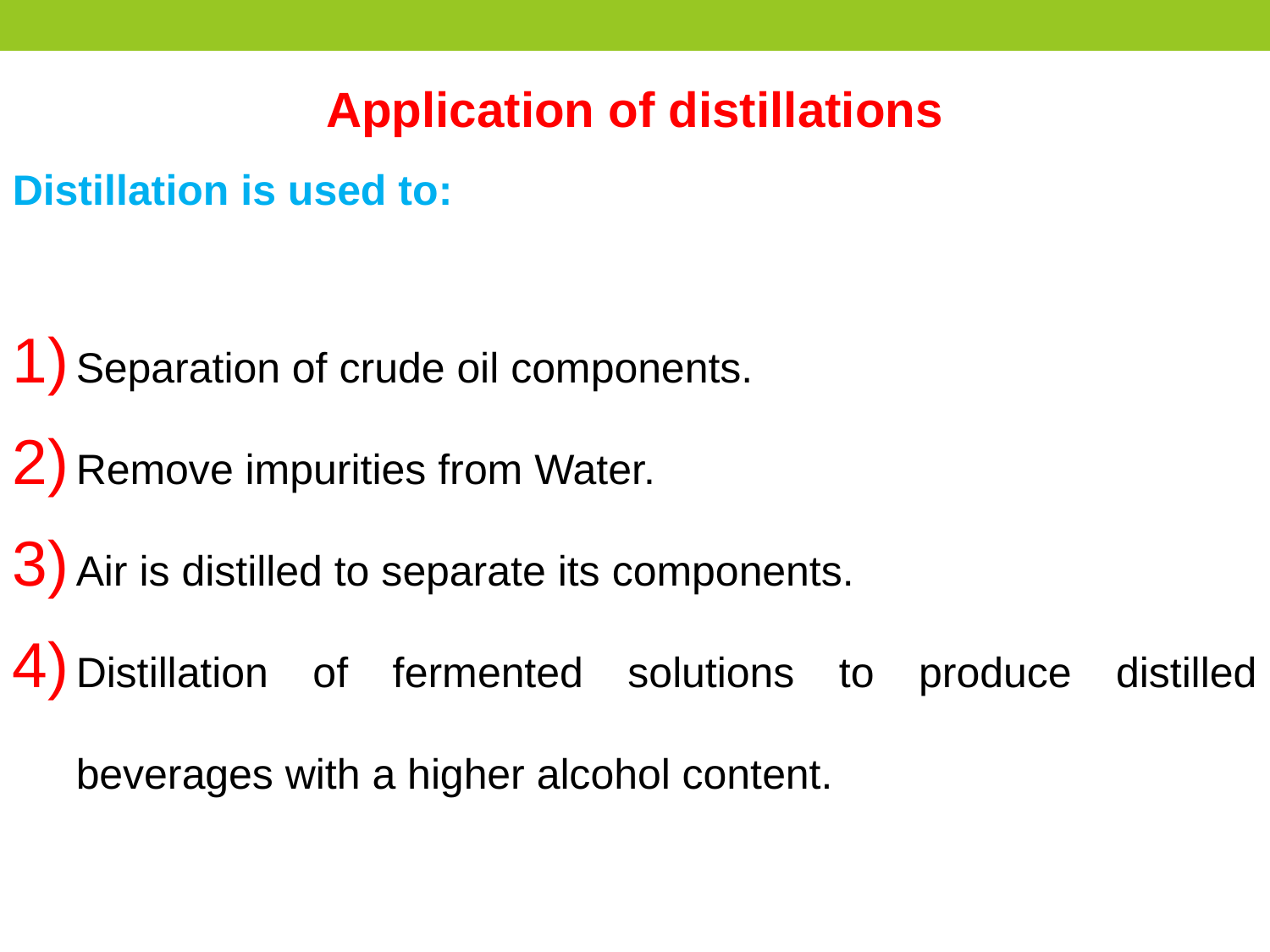

Application of distillations
Distillation is used to:

Separation of crude oil components.
Remove impurities from Water.
Air is distilled to separate its components.
Distillation of fermented solutions to produce distilled beverages with a higher alcohol content.